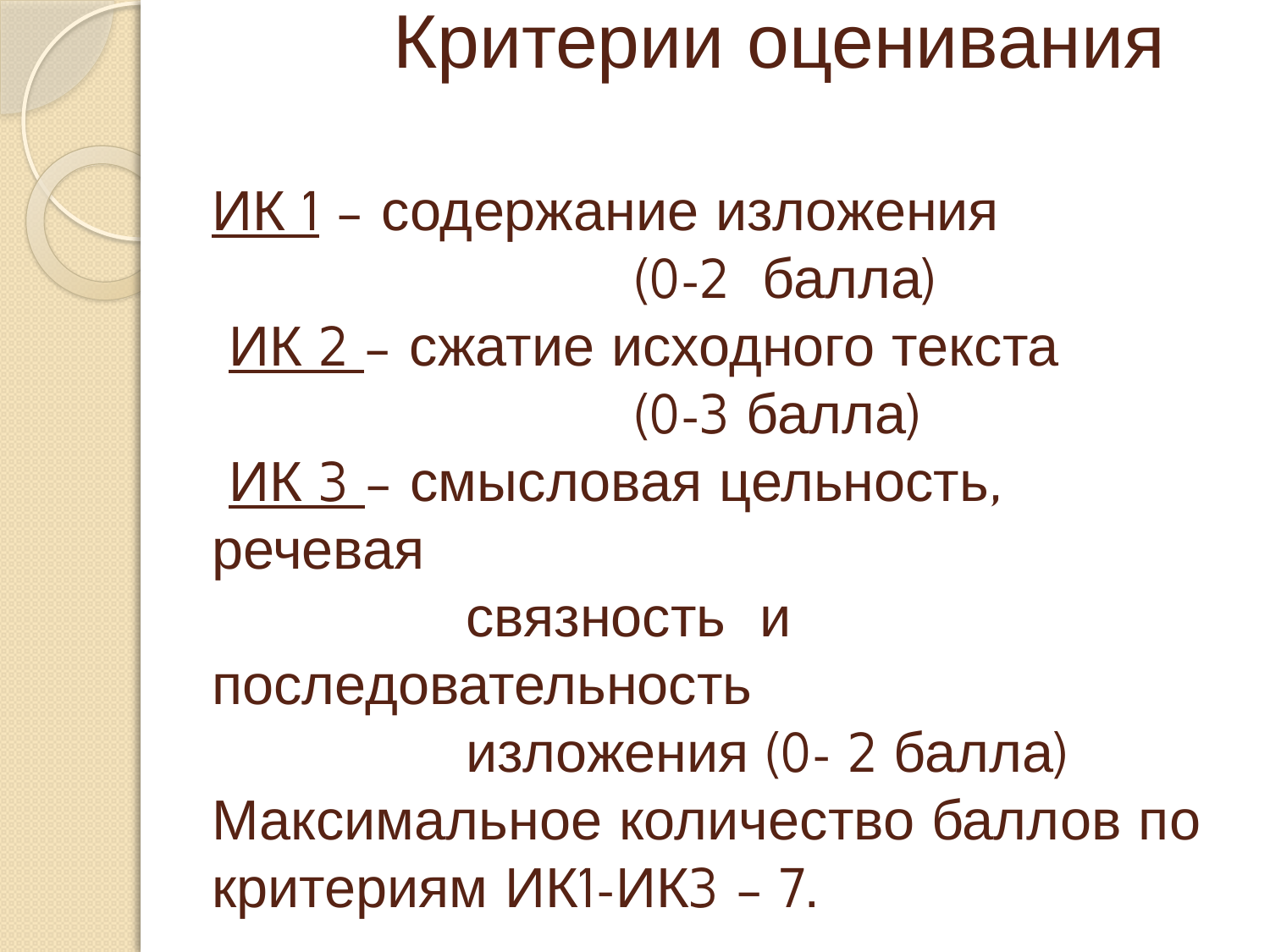

# Критерии оценивания ИК 1 – содержание изложения (0-2  балла) ИК 2 – сжатие исходного текста (0-3 балла) ИК 3 – смысловая цельность, речевая связность  и последовательность изложения (0- 2 балла) Максимальное количество баллов по критериям ИК1-ИК3 – 7.